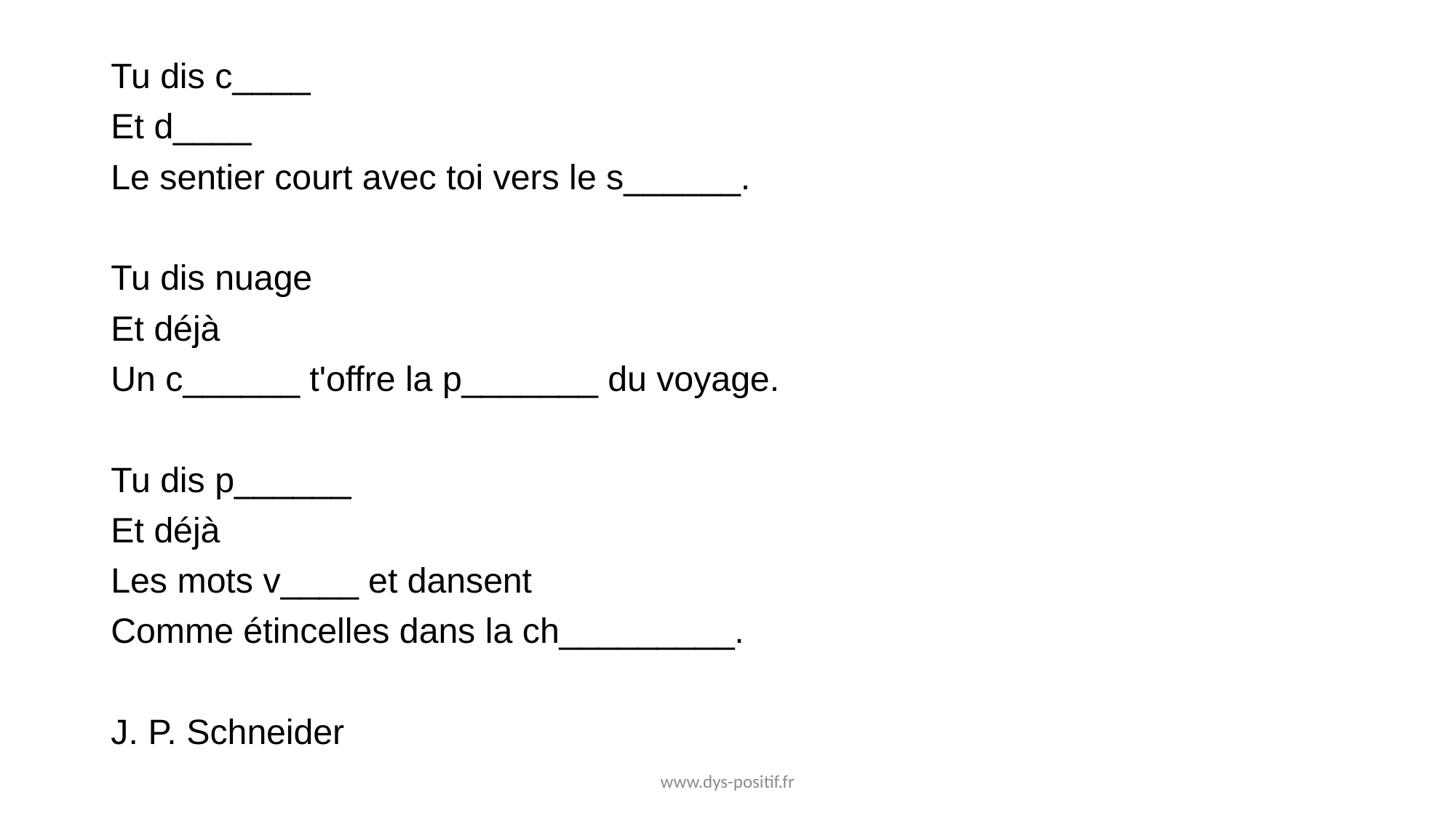

Tu dis c____
Et d____
Le sentier court avec toi vers le s______.

Tu dis nuage
Et déjà
Un c______ t'offre la p_______ du voyage.

Tu dis p______
Et déjà
Les mots v____ et dansent
Comme étincelles dans la ch_________.

J. P. Schneider

www.dys-positif.fr